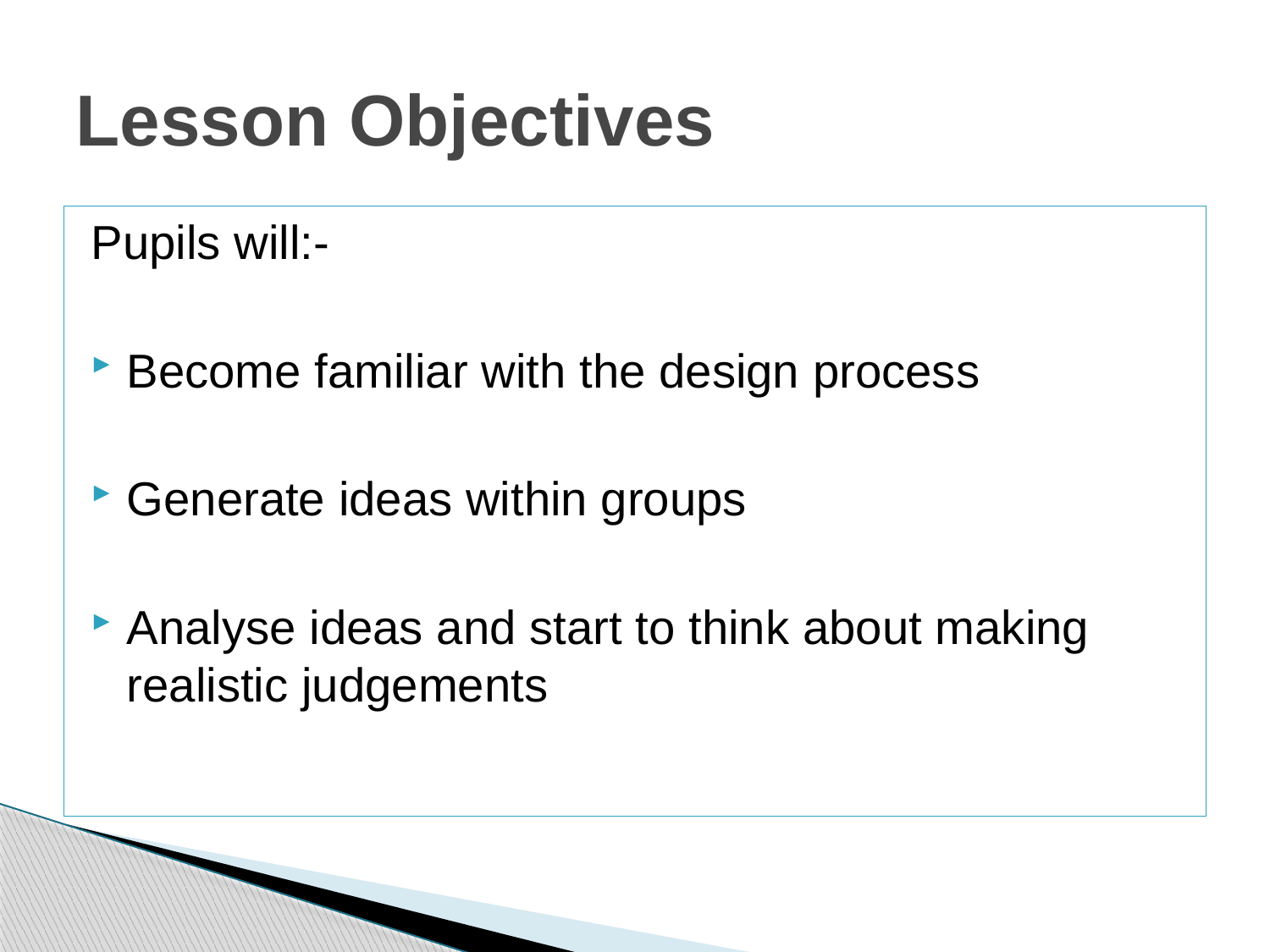

# Lesson Objectives
Pupils will:-

Become familiar with the design process

Generate ideas within groups

Analyse ideas and start to think about making realistic judgements